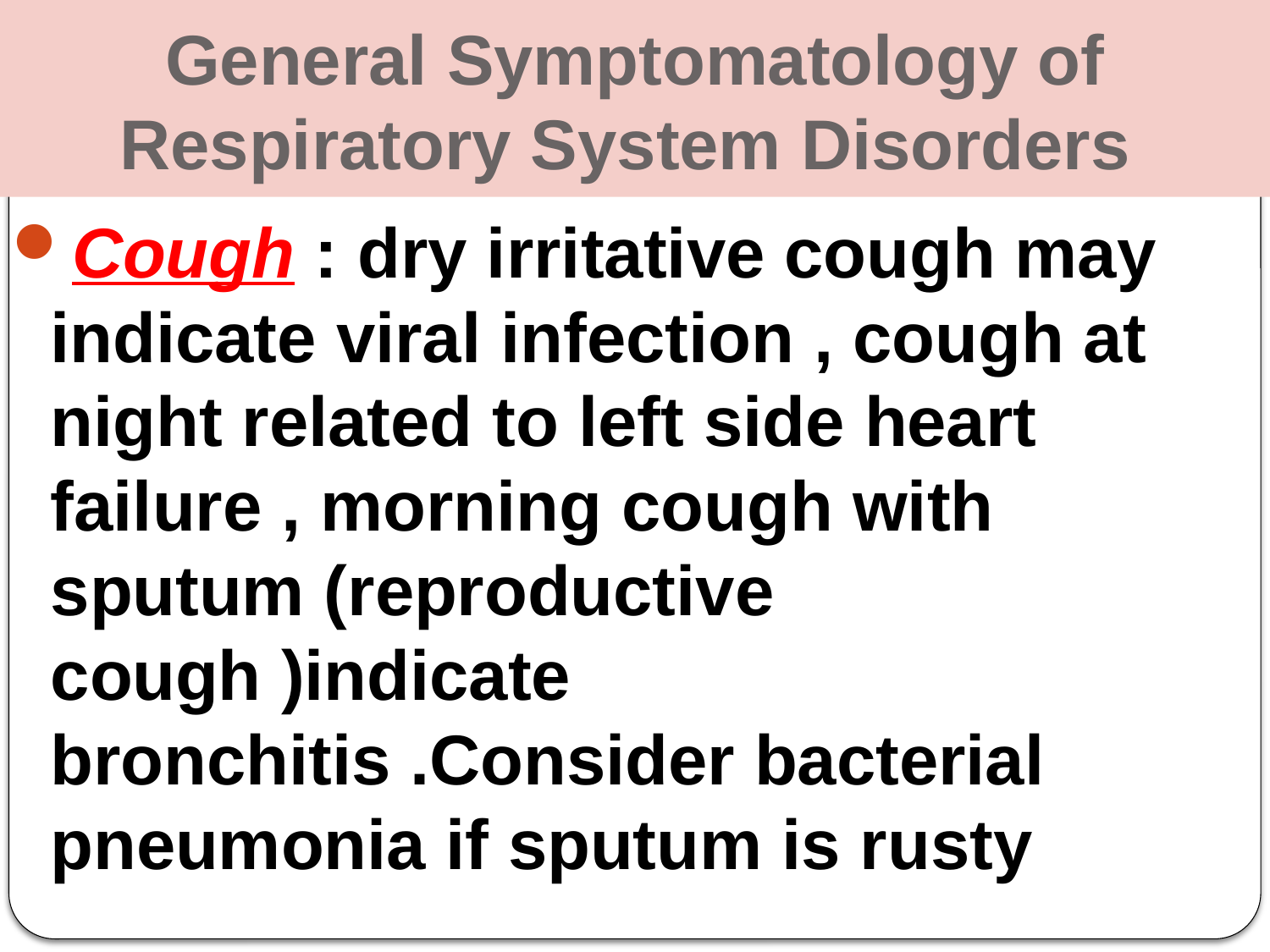

# General Symptomatology of Respiratory System Disorders
Cough : dry irritative cough may indicate viral infection , cough at night related to left side heart failure , morning cough with sputum (reproductive cough )indicate bronchitis .Consider bacterial pneumonia if sputum is rusty